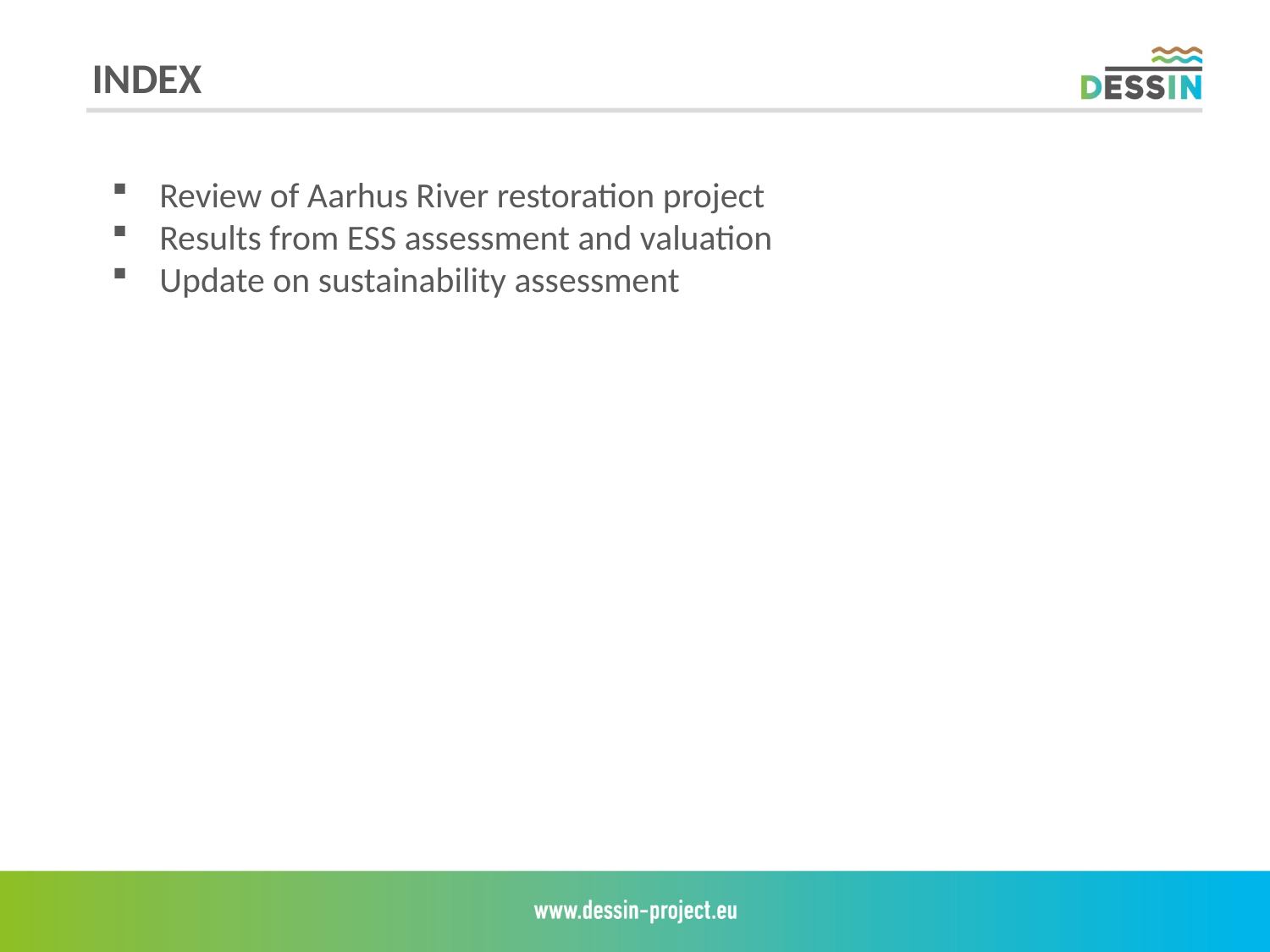

INDEX
Review of Aarhus River restoration project
Results from ESS assessment and valuation
Update on sustainability assessment